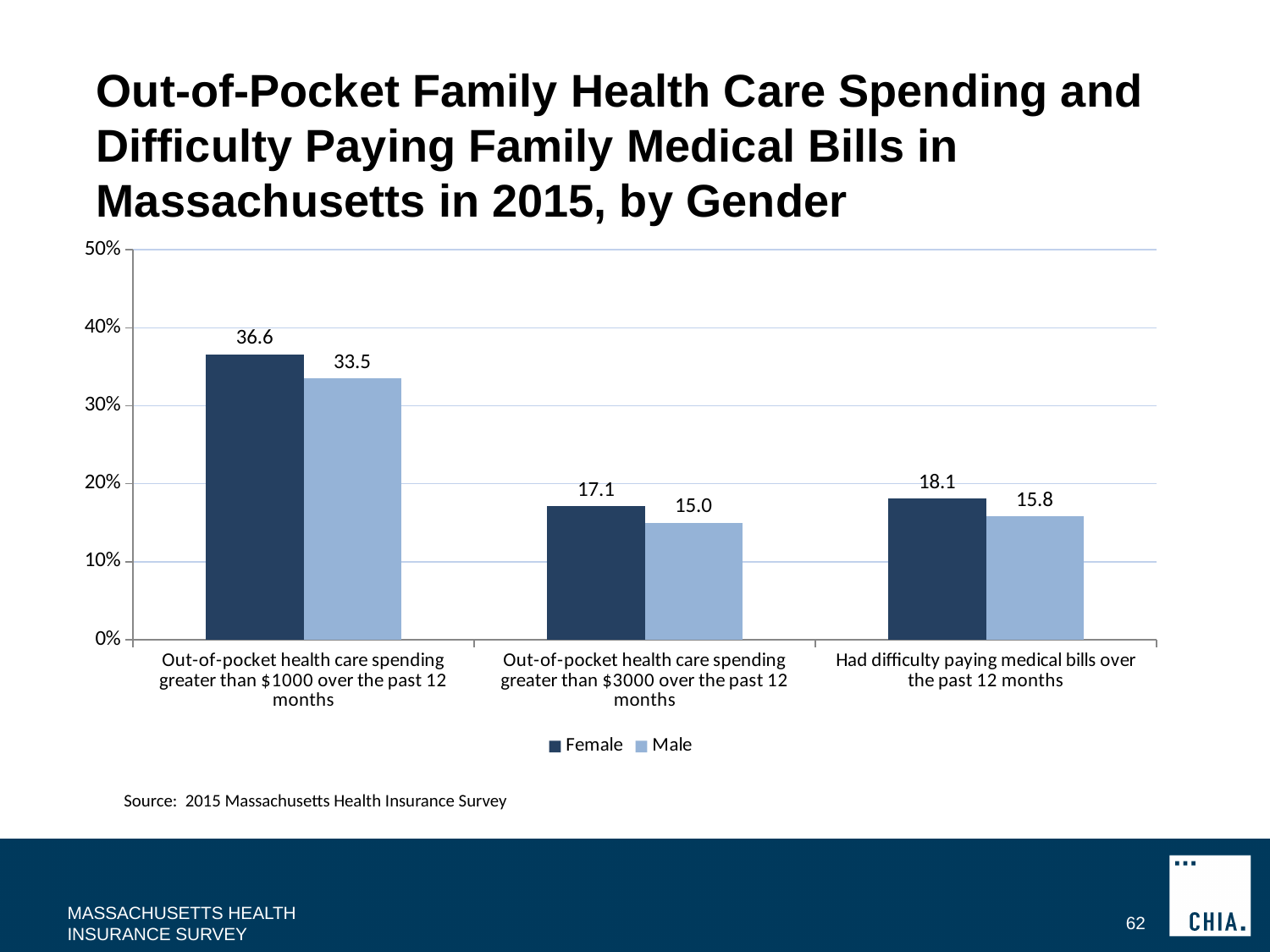

Out-of-Pocket Family Health Care Spending and Difficulty Paying Family Medical Bills in Massachusetts in 2015, by Gender

### Chart

| Category | Female | Male |
|---|---|---|
| Out-of-pocket health care spending greater than $1000 over the past 12 months | 36.6 | 33.5 |
| Out-of-pocket health care spending greater than $3000 over the past 12 months | 17.1 | 15.0 |
| Had difficulty paying medical bills over the past 12 months | 18.1 | 15.8 |
Source:  2015 Massachusetts Health Insurance Survey

MASSACHUSETTS HEALTH INSURANCE SURVEY
62